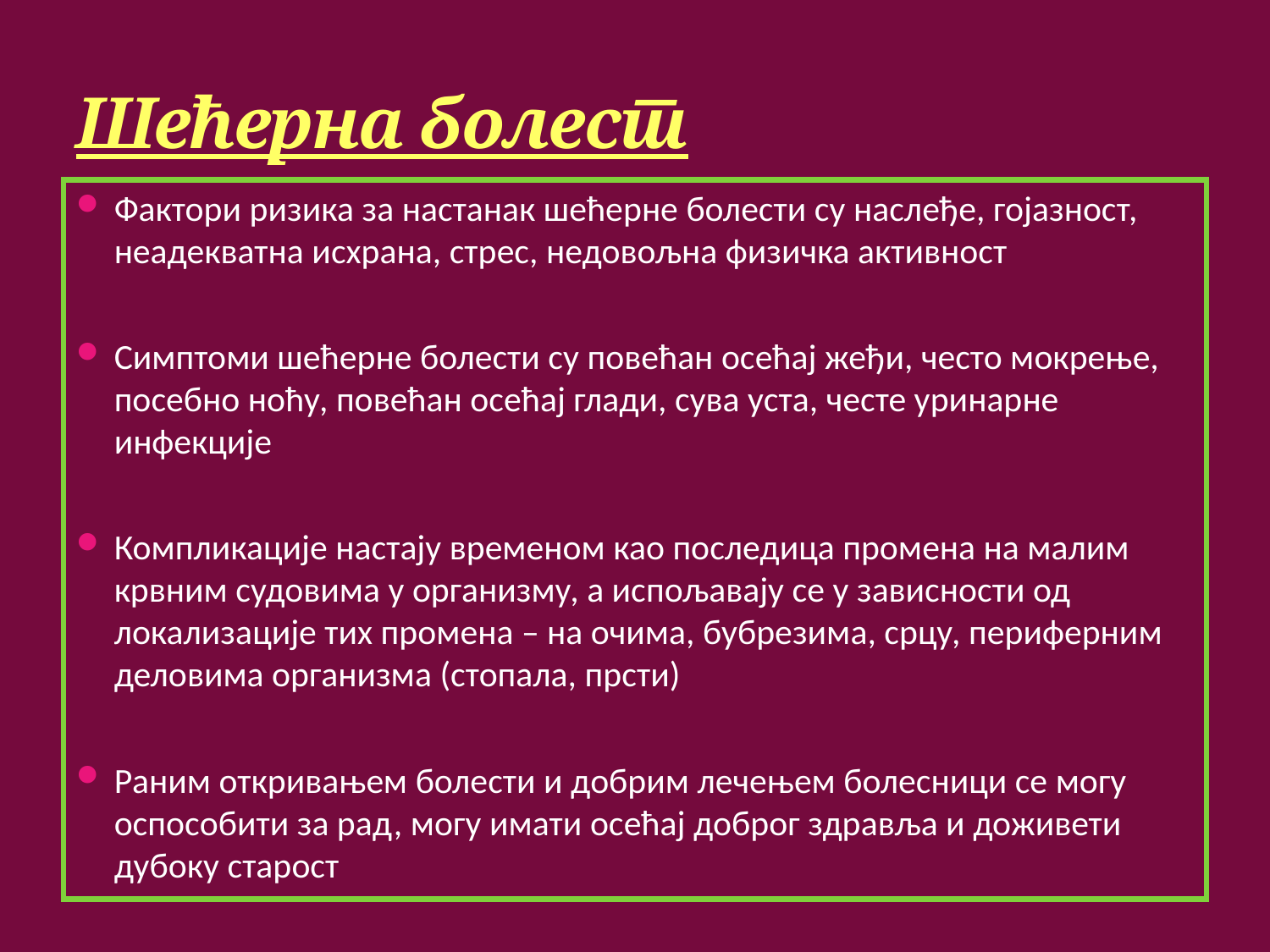

# Шећерна болест
Фактори ризика за настанак шећерне болести су наслеђе, гојазност, неадекватна исхрана, стрес, недовољна физичка активност

Симптоми шећерне болести су повећан осећај жеђи, често мокрење, посебно ноћу, повећан осећај глади, сува уста, честе уринарне инфекције

Компликације настају временом као последица промена на малим крвним судовима у организму, а испољавају се у зависности од локализације тих промена – на очима, бубрезима, срцу, периферним деловима организма (стопала, прсти)

Раним откривањем болести и добрим лечењем болесници се могу оспособити за рад, могу имати осећај доброг здравља и доживети дубоку старост